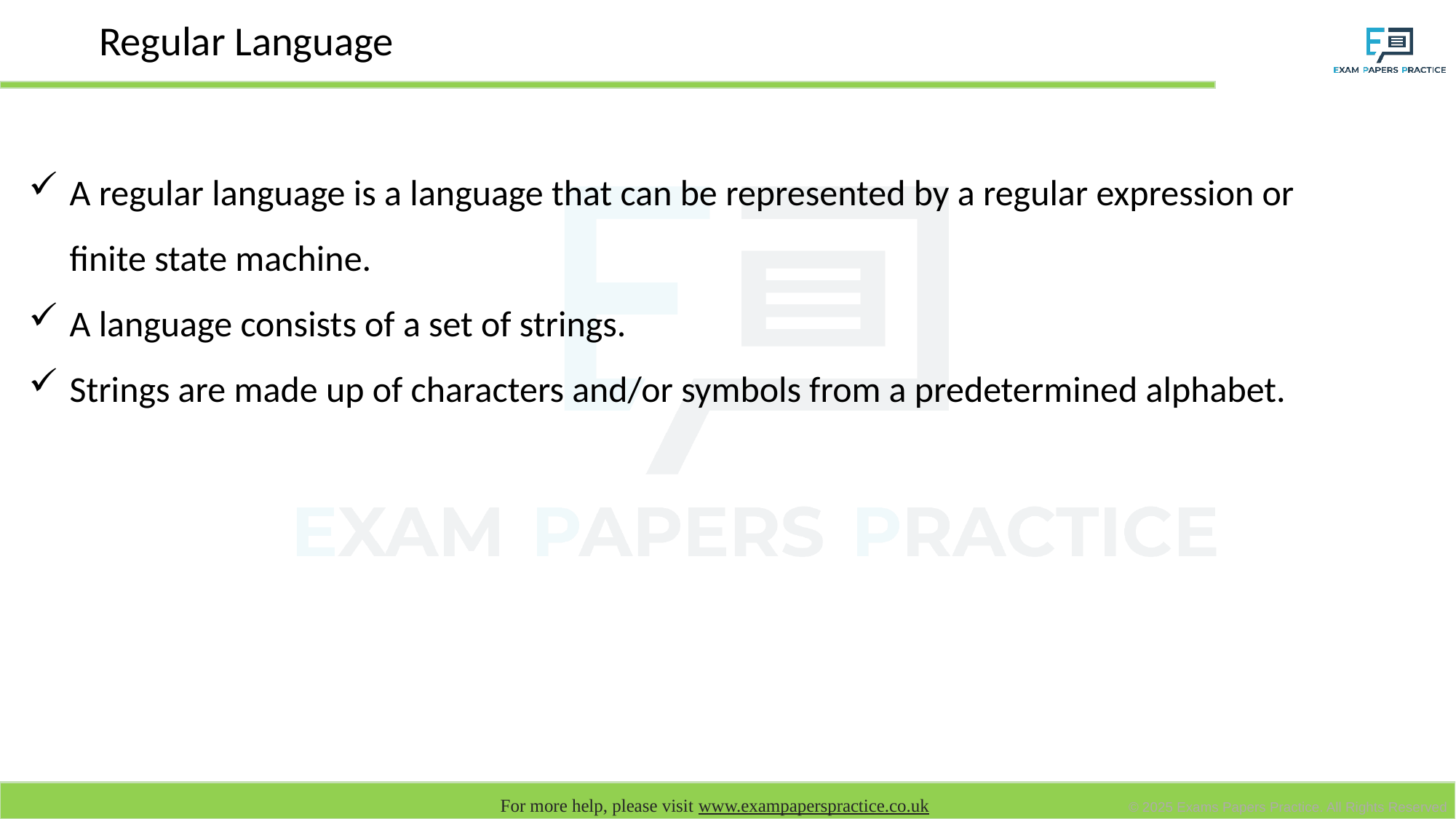

# Regular Language
A regular language is a language that can be represented by a regular expression or finite state machine.
A language consists of a set of strings.
Strings are made up of characters and/or symbols from a predetermined alphabet.